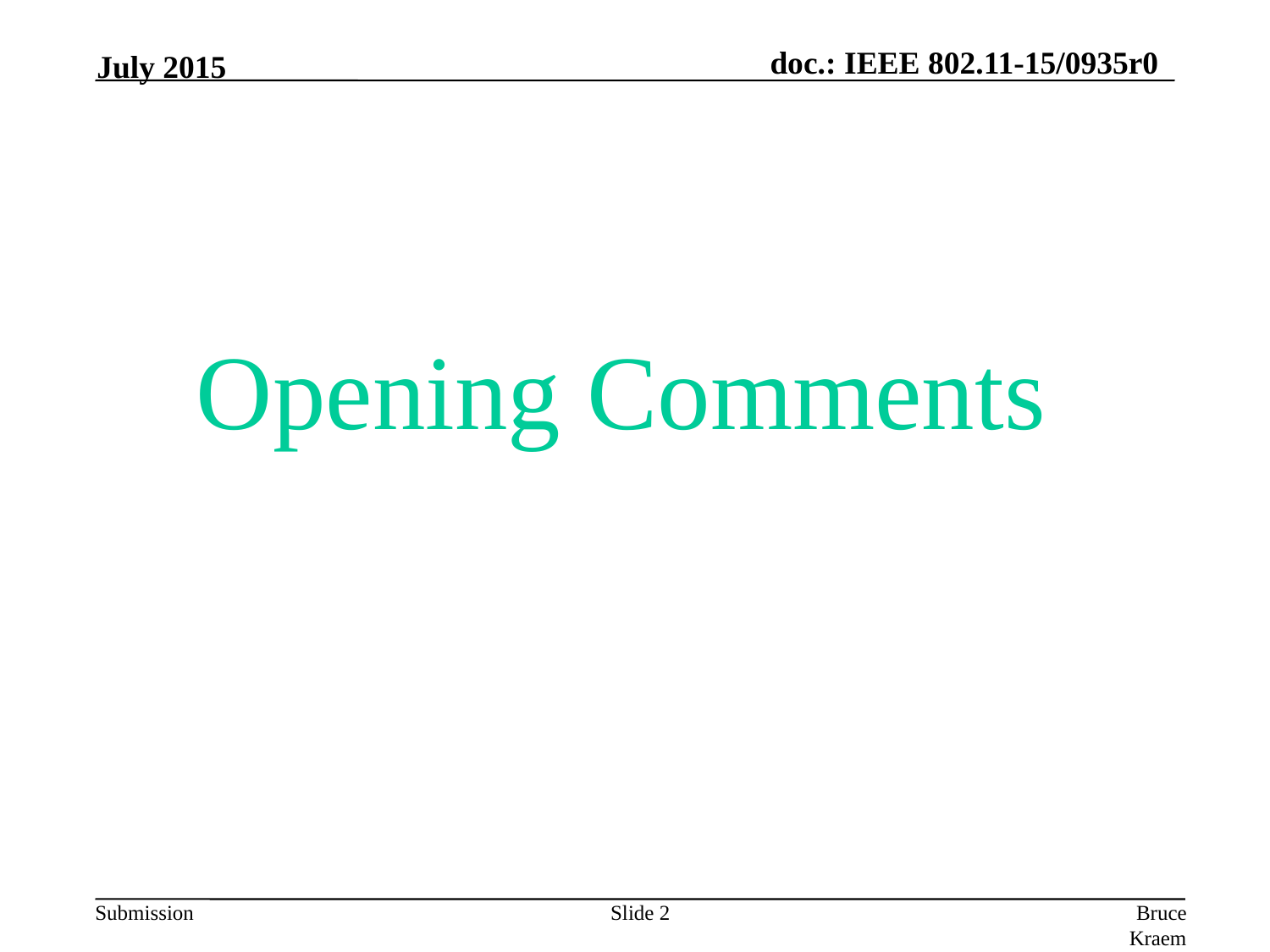

July 2015
Opening Comments
Slide 2
Bruce Kraemer, Marvell